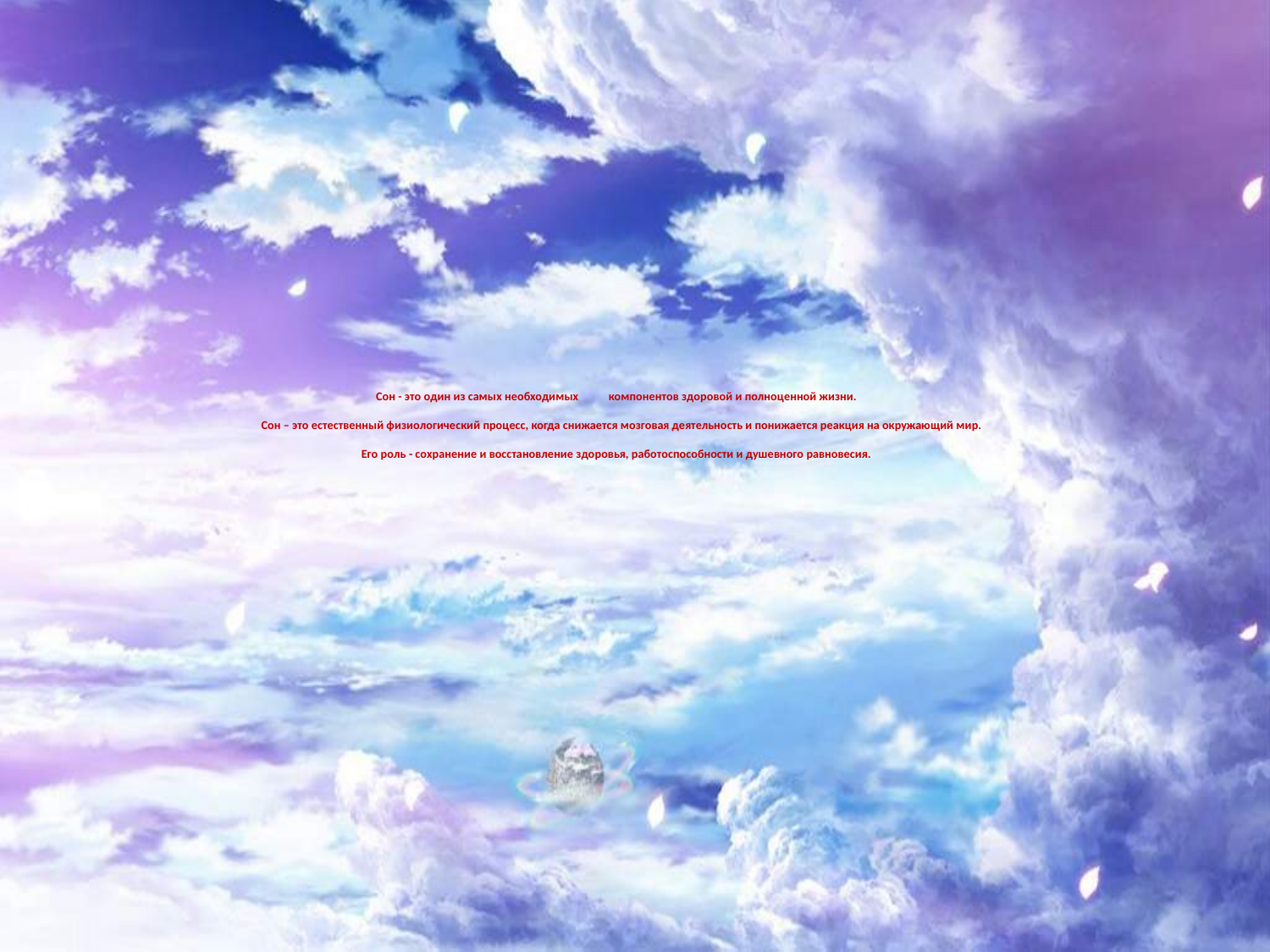

# Сон - это один из самых необходимых           компонентов здоровой и полноценной жизни. Сон – это естественный физиологический процесс, когда снижается мозговая деятельность и понижается реакция на окружающий мир. Его роль - сохранение и восстановление здоровья, работоспособности и душевного равновесия.